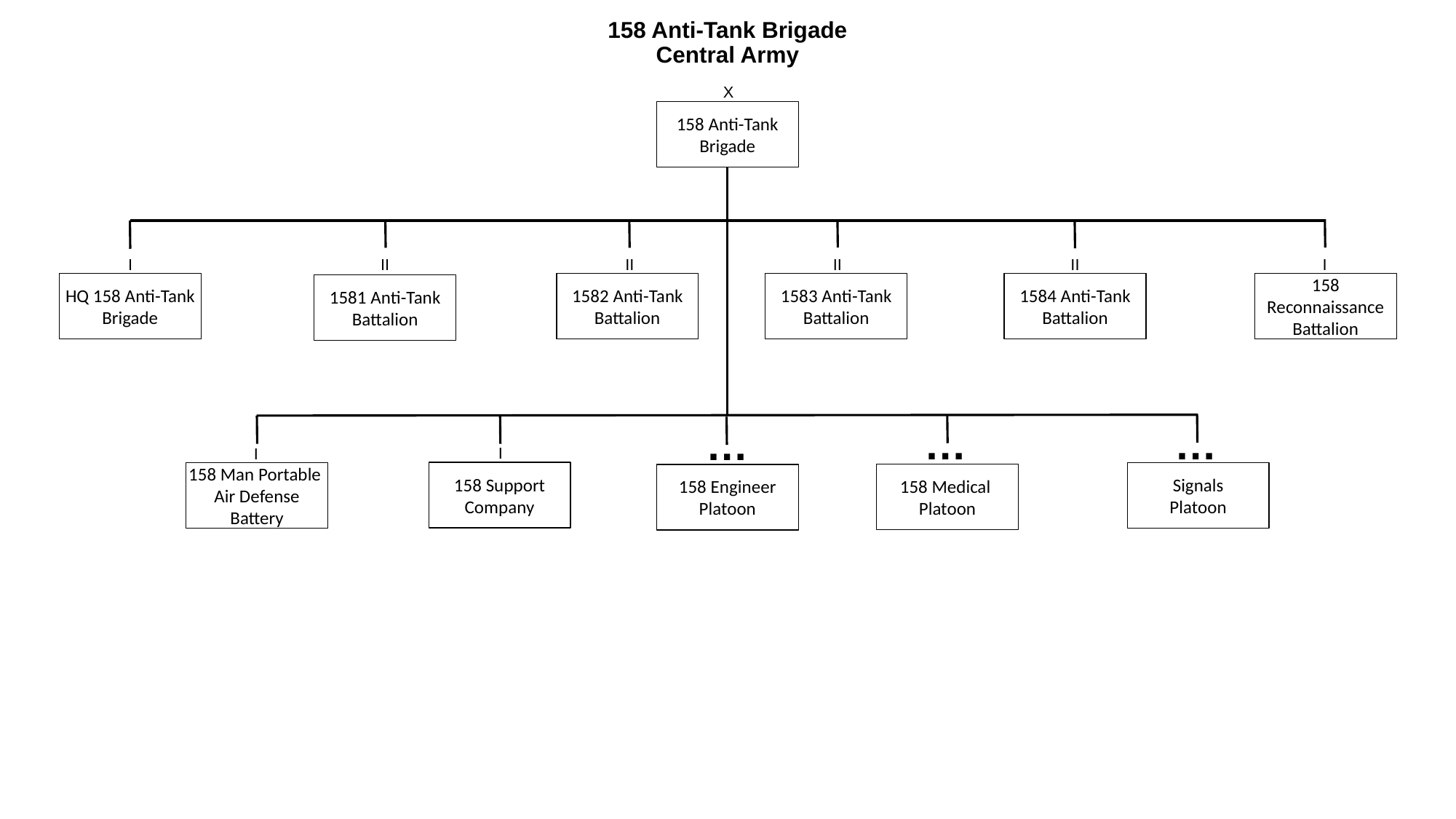

# 158 Anti-Tank Brigade Central Army
X
158 Anti-Tank Brigade
I
II
II
II
II
I
HQ 158 Anti-Tank Brigade
1582 Anti-Tank Battalion
1583 Anti-Tank Battalion
1584 Anti-Tank Battalion
158 Reconnaissance Battalion
1581 Anti-Tank
Battalion
…
…
…
I
I
158 Support
Company
158 Man Portable
Air Defense Battery
Signals
Platoon
158 Medical
Platoon
158 Engineer Platoon